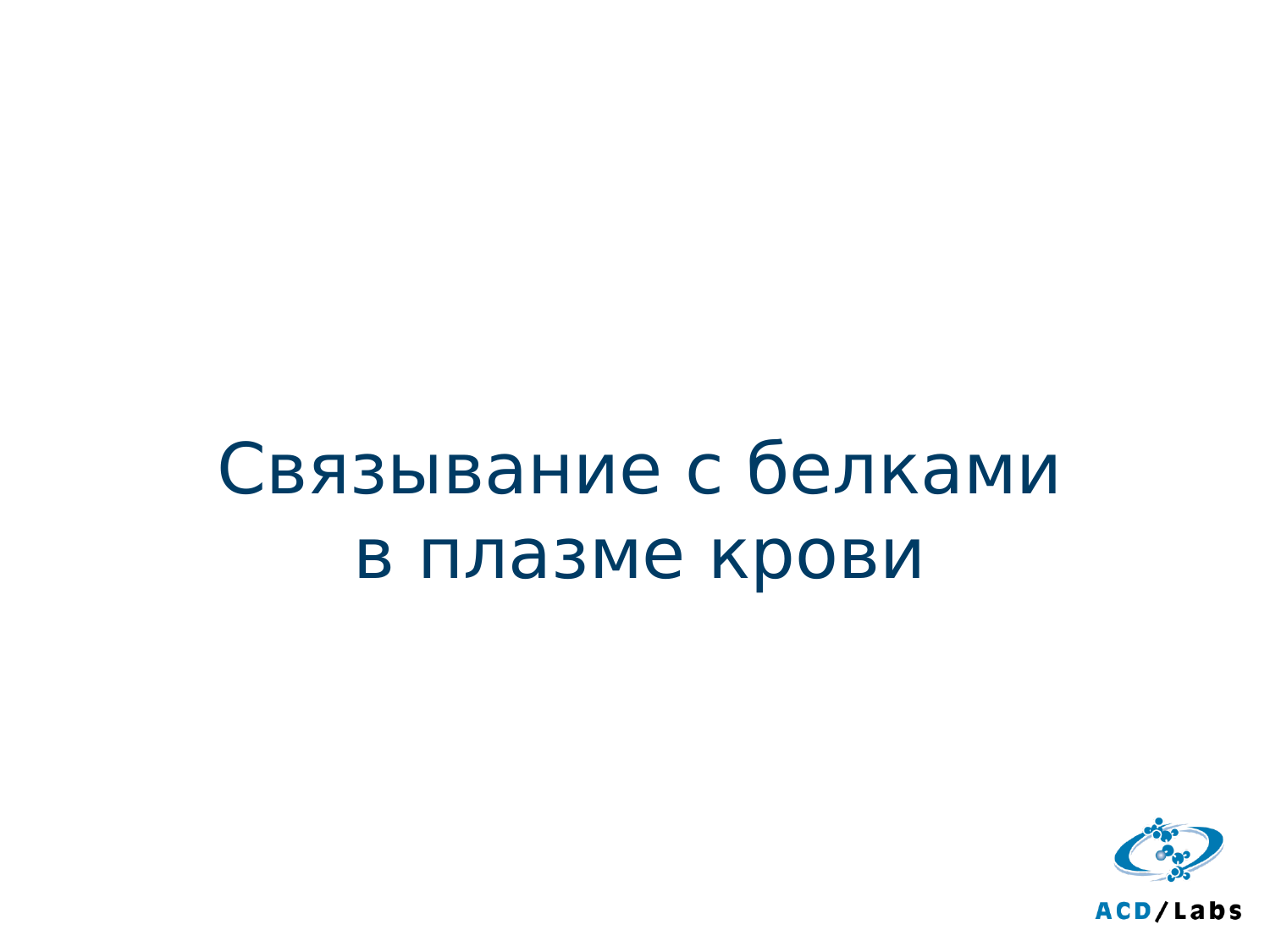

Связывание с белками
в плазме крови
#